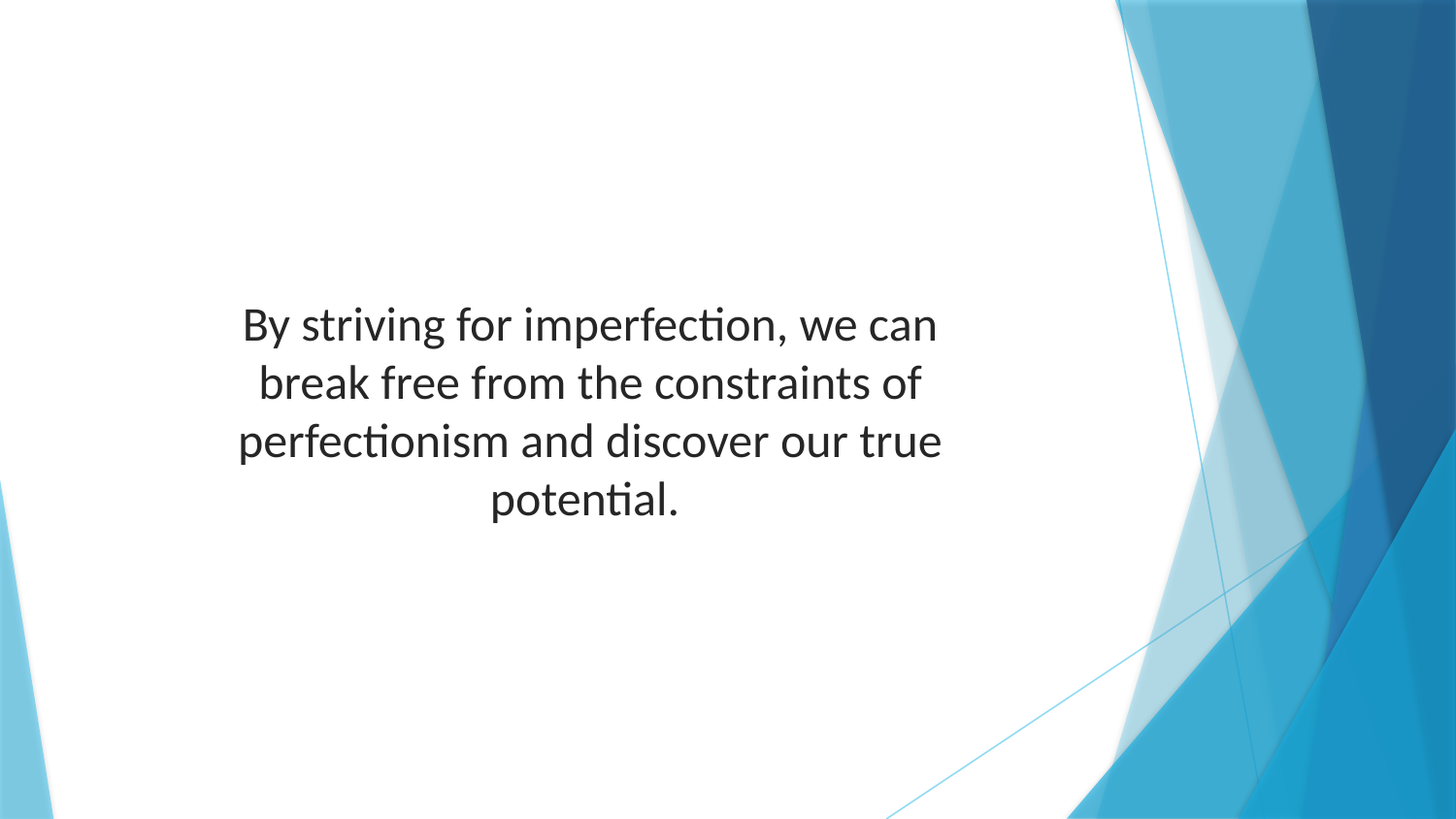

By striving for imperfection, we can break free from the constraints of perfectionism and discover our true potential.